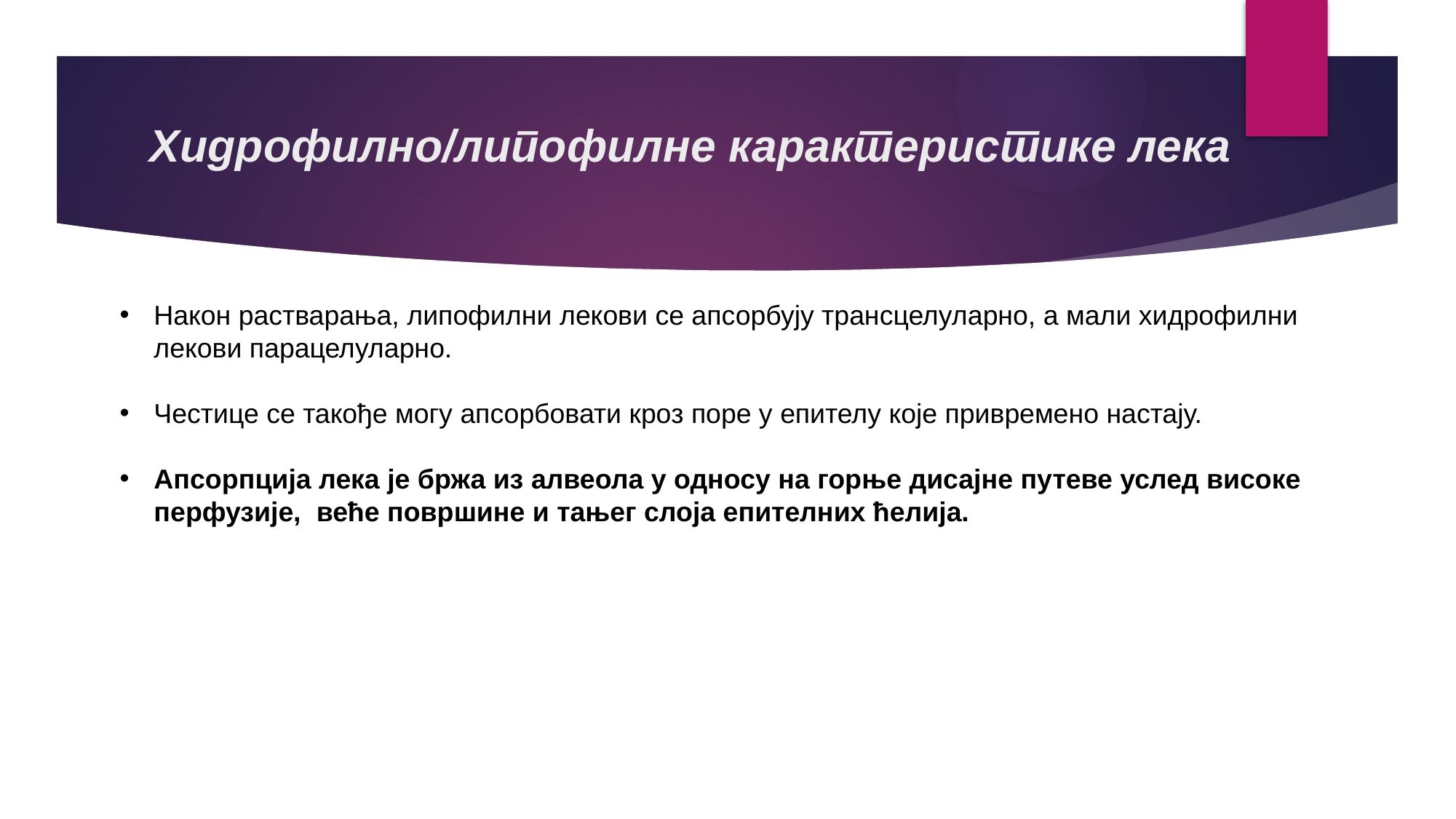

# Хидрофилно/липофилне карактеристике лека

Након растварања, липофилни лекови се апсорбују трансцелуларно, а мали хидрофилни лекови парацелуларно.

Честице се такође могу апсорбовати кроз поре у епителу које привремено настају.

Апсорпција лека је бржа из алвеола у односу на горње дисајне путеве услед високе перфузије,  веће површине и тањег слоја епителних ћелија.